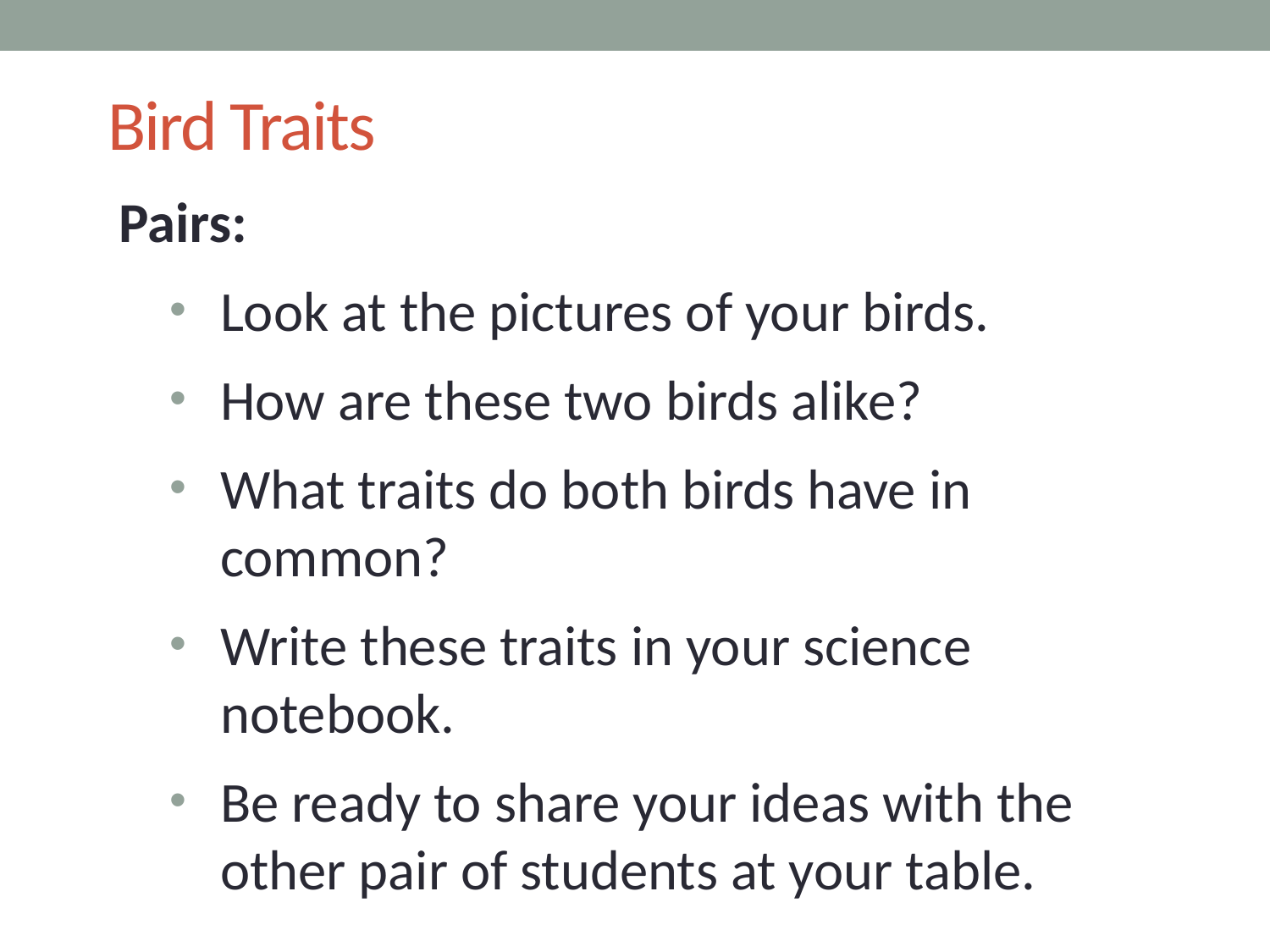

# Bird Traits
Pairs:
Look at the pictures of your birds.
How are these two birds alike?
What traits do both birds have in common?
Write these traits in your science notebook.
Be ready to share your ideas with the other pair of students at your table.